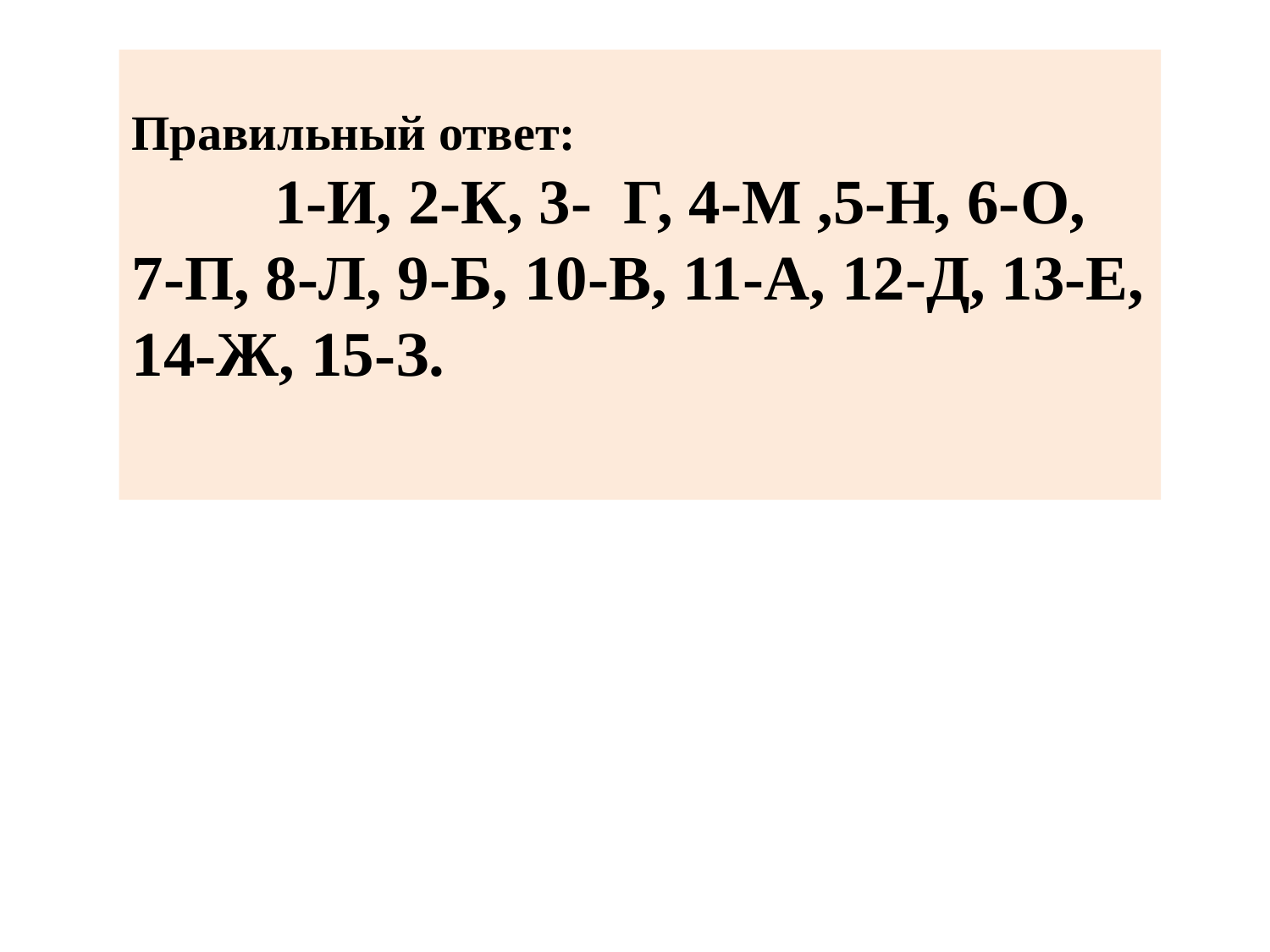

# Правильный ответ: 1-И, 2-К, 3-  Г, 4-М ,5-Н, 6-О,  7-П, 8-Л, 9-Б, 10-В, 11-А, 12-Д, 13-Е, 14-Ж, 15-З.